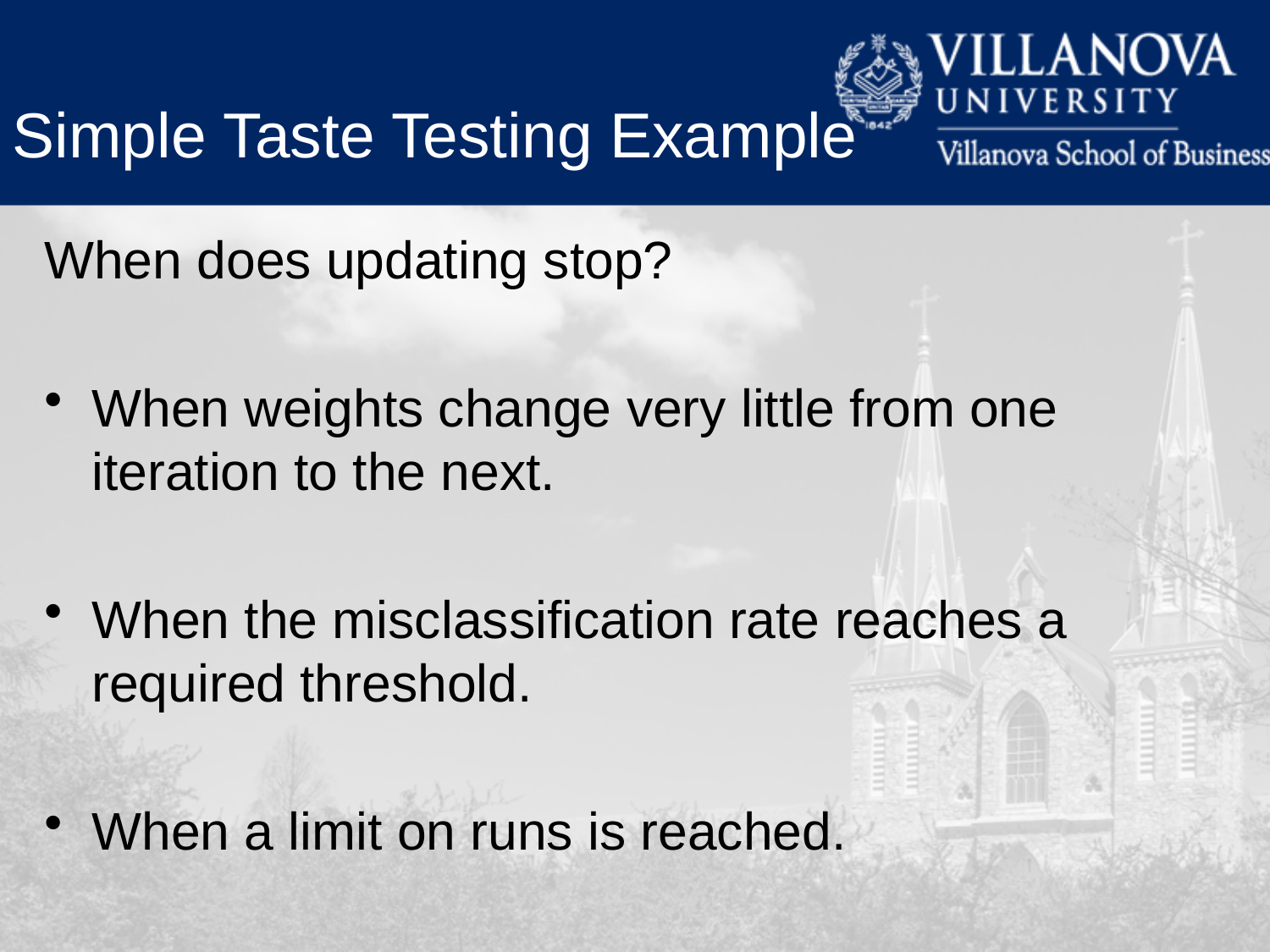

Simple Taste Testing Example
When does updating stop?

When weights change very little from one iteration to the next.

When the misclassification rate reaches a required threshold.

When a limit on runs is reached.